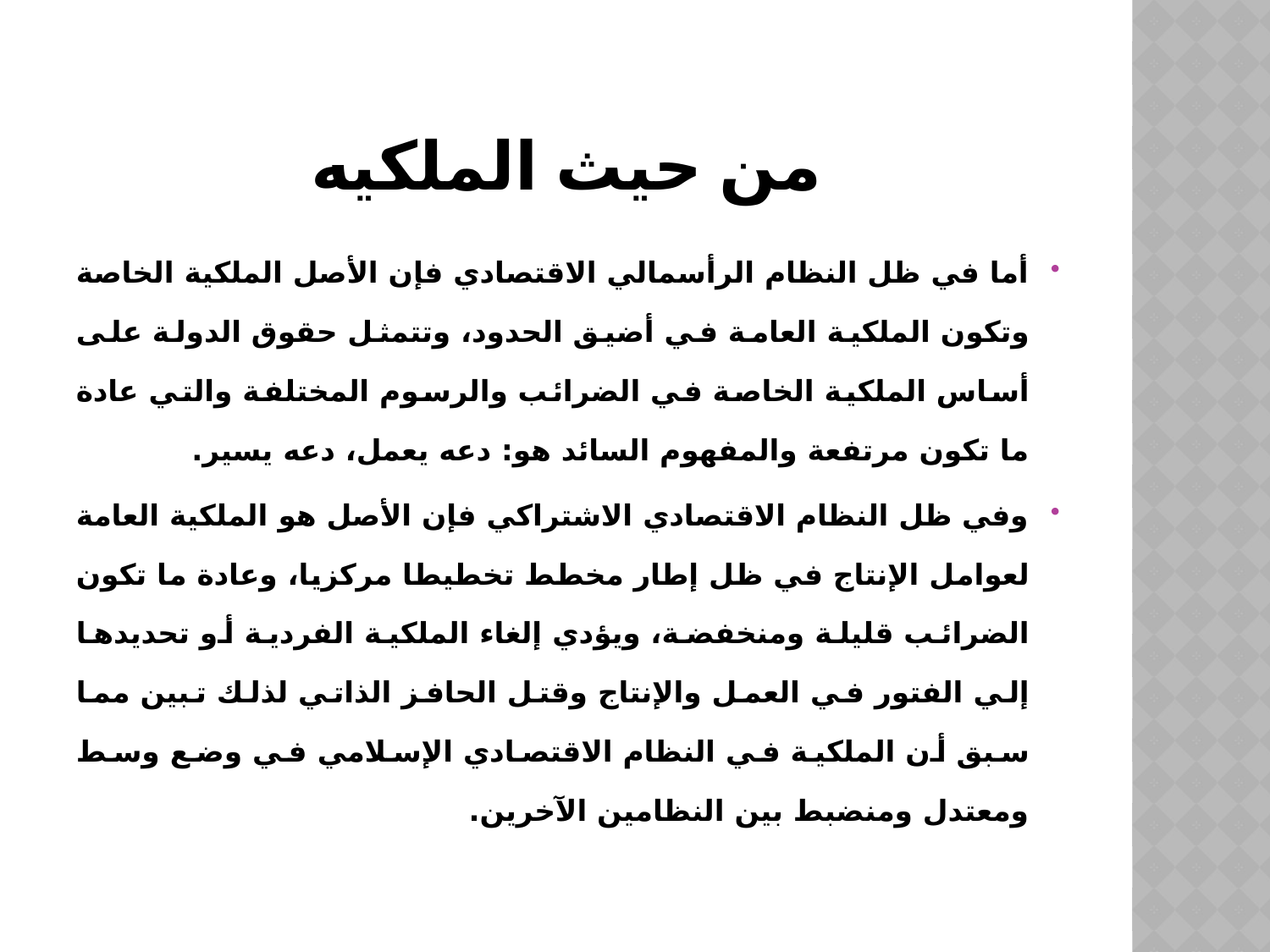

# من حيث الملكيه
أما في ظل النظام الرأسمالي الاقتصادي فإن الأصل الملكية الخاصة وتكون الملكية العامة في أضيق الحدود، وتتمثل حقوق الدولة على أساس الملكية الخاصة في الضرائب والرسوم المختلفة والتي عادة ما تكون مرتفعة والمفهوم السائد هو: دعه يعمل، دعه يسير.
وفي ظل النظام الاقتصادي الاشتراكي فإن الأصل هو الملكية العامة لعوامل الإنتاج في ظل إطار مخطط تخطيطا مركزيا، وعادة ما تكون الضرائب قليلة ومنخفضة، ويؤدي إلغاء الملكية الفردية أو تحديدها إلي الفتور في العمل والإنتاج وقتل الحافز الذاتي لذلك تبين مما سبق أن الملكية في النظام الاقتصادي الإسلامي في وضع وسط ومعتدل ومنضبط بين النظامين الآخرين.